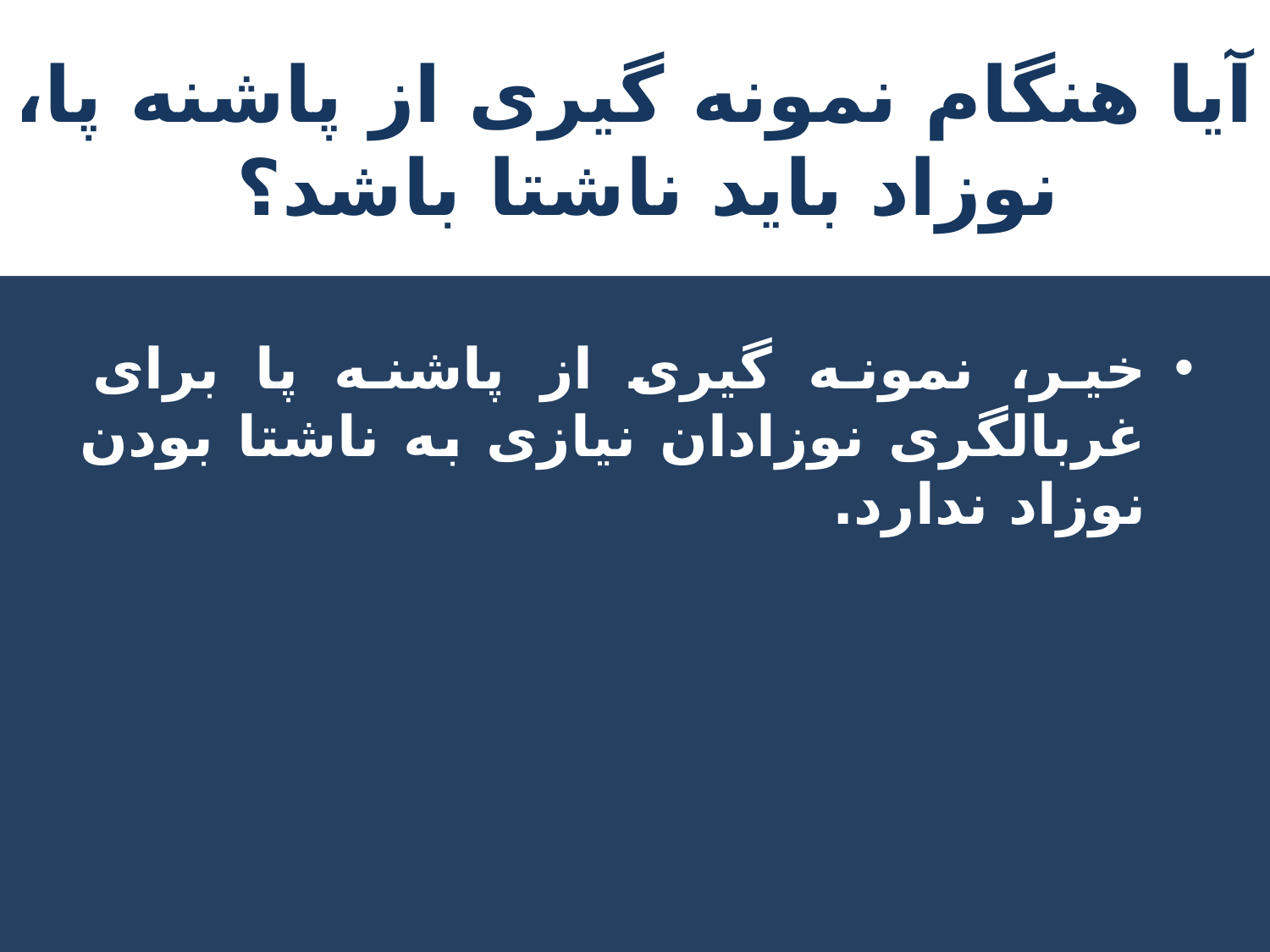

# آيا هنگام نمونه گيری از پاشنه پا، نوزاد بايد ناشتا باشد؟
خير، نمونه گيری از پاشنه پا برای غربالگری نوزادان نيازی به ناشتا بودن نوزاد ندارد.